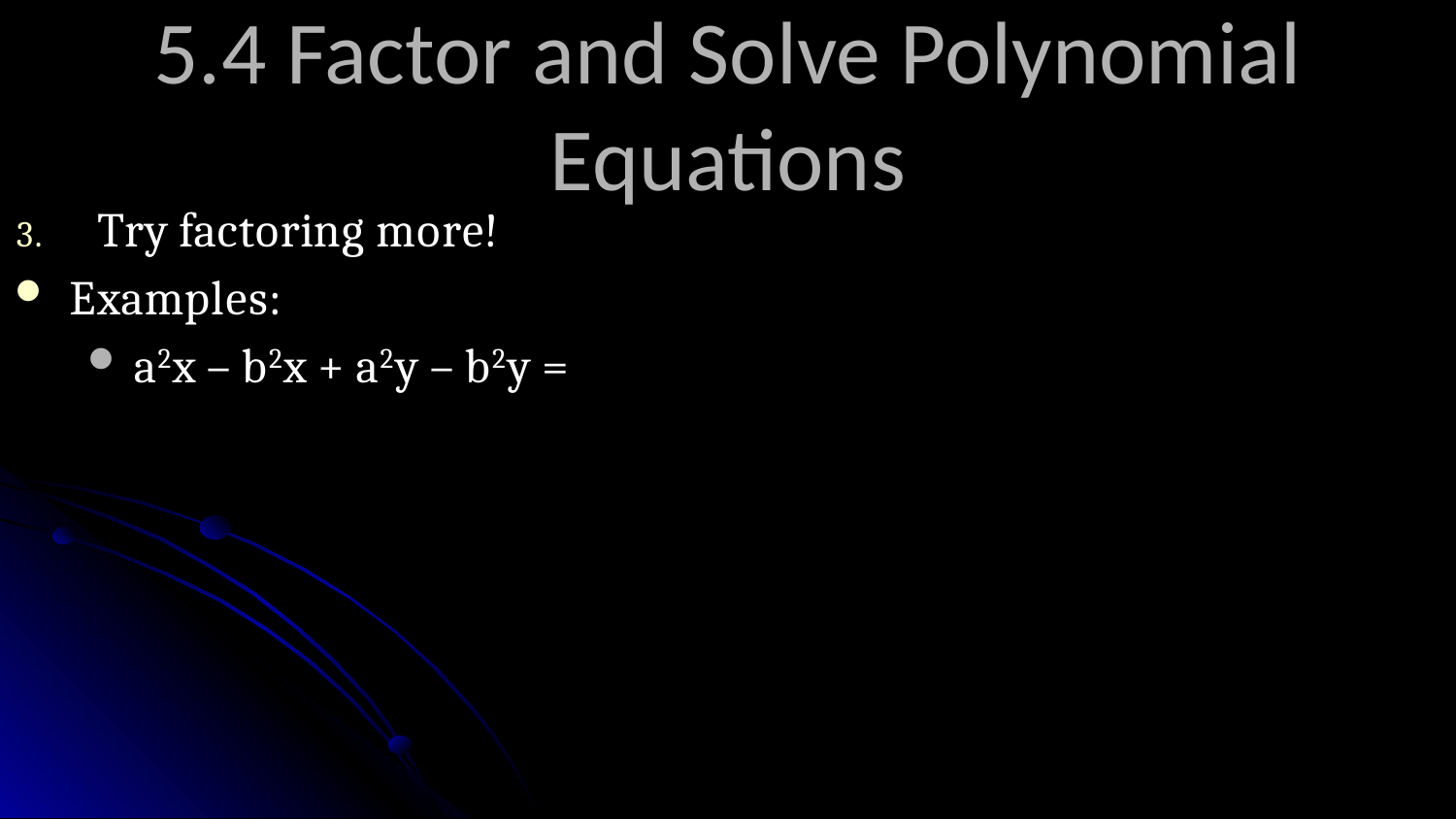

# 5.4 Factor and Solve Polynomial Equations
Try factoring more!
Examples:
a2x – b2x + a2y – b2y =